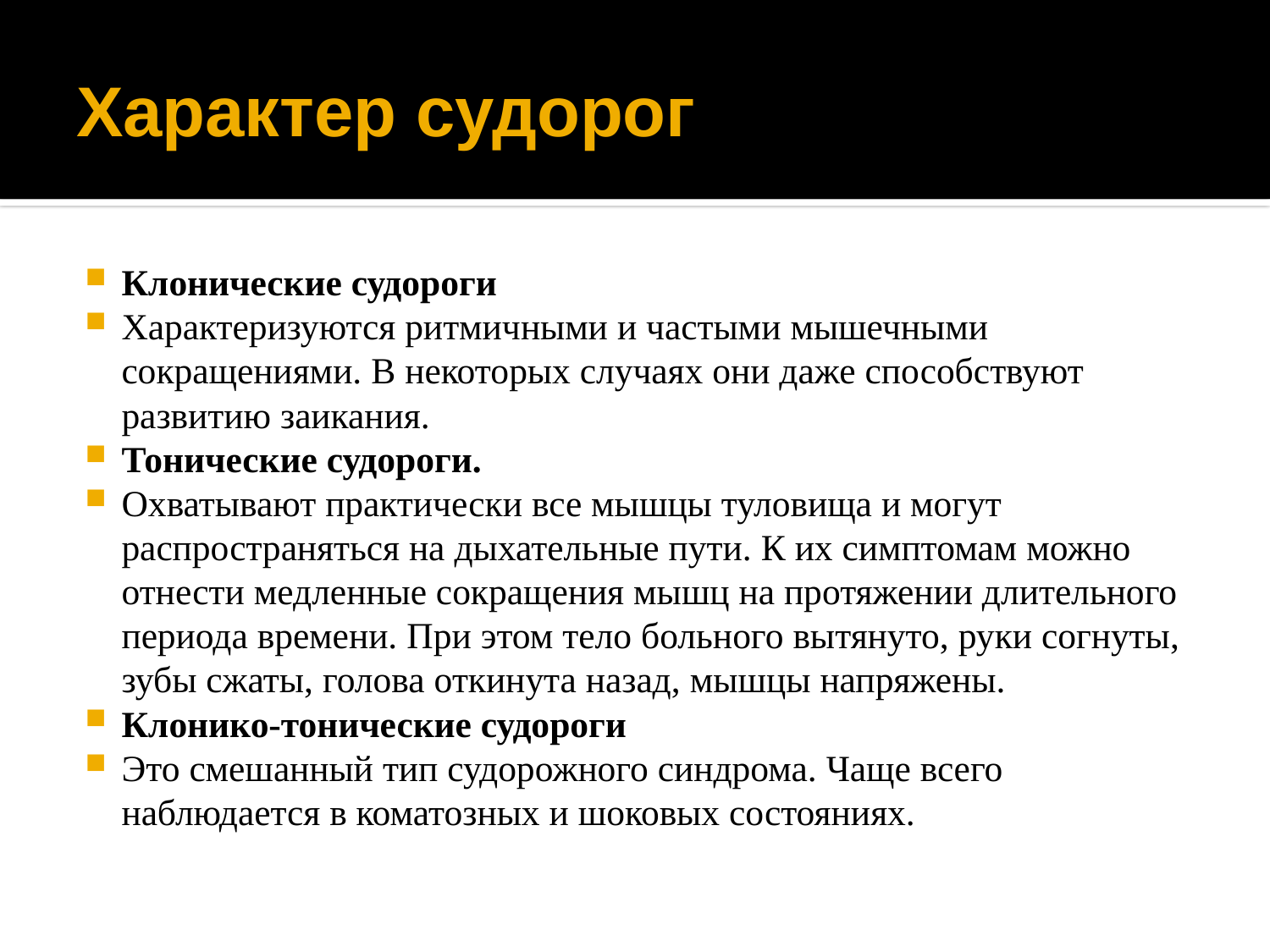

# Характер судорог
Клонические судороги
Характеризуются ритмичными и частыми мышечными сокращениями. В некоторых случаях они даже способствуют развитию заикания.
Тонические судороги.
Охватывают практически все мышцы туловища и могут распространяться на дыхательные пути. К их симптомам можно отнести медленные сокращения мышц на протяжении длительного периода времени. При этом тело больного вытянуто, руки согнуты, зубы сжаты, голова откинута назад, мышцы напряжены.
Клонико-тонические судороги
Это смешанный тип судорожного синдрома. Чаще всего наблюдается в коматозных и шоковых состояниях.